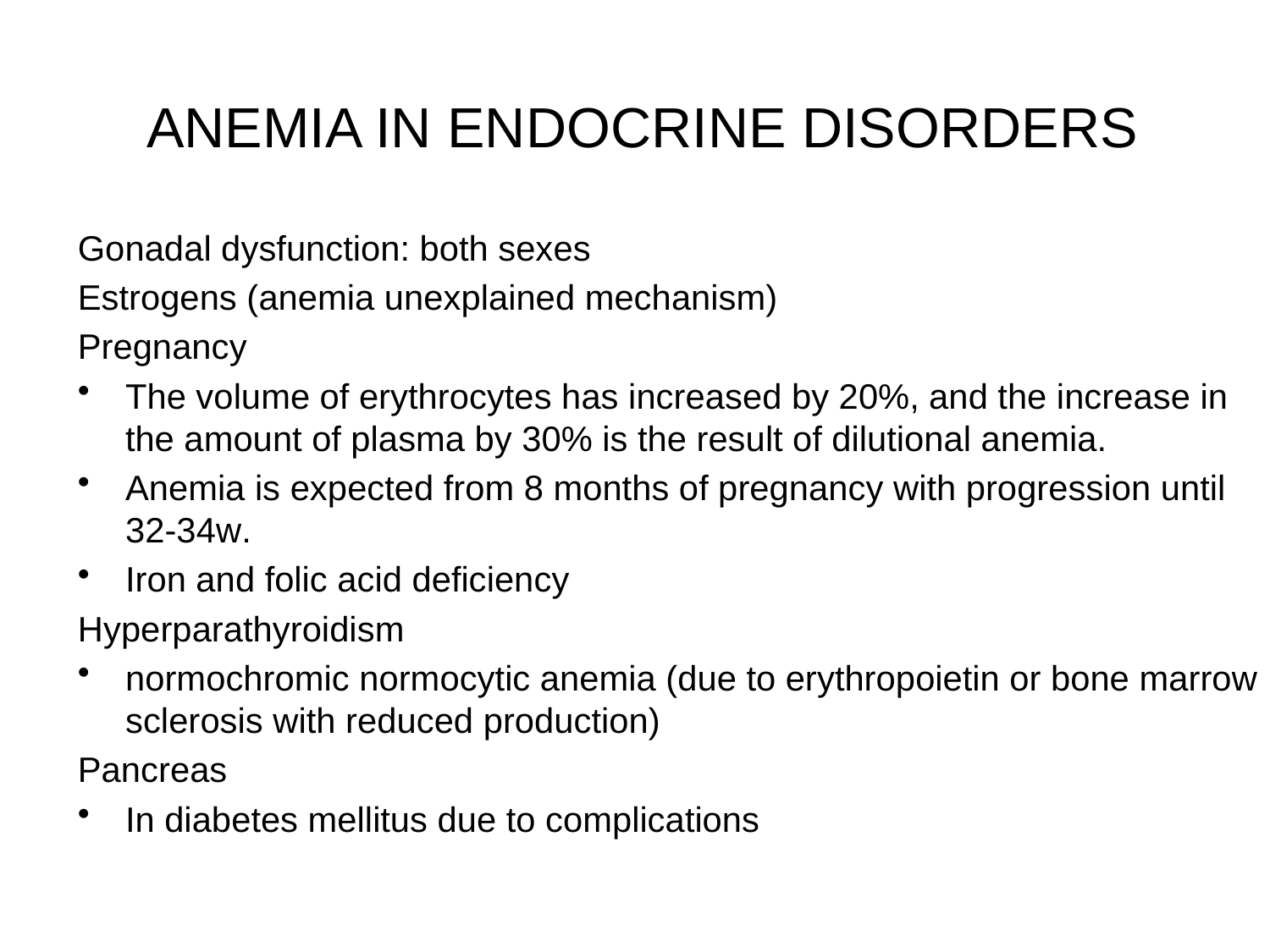

# ANEMIA IN ENDOCRINE DISORDERS
Gonadal dysfunction: both sexes
Estrogens (anemia unexplained mechanism)
Pregnancy
The volume of erythrocytes has increased by 20%, and the increase in the amount of plasma by 30% is the result of dilutional anemia.
Anemia is expected from 8 months of pregnancy with progression until 32-34w.
Iron and folic acid deficiency
Hyperparathyroidism
normochromic normocytic anemia (due to erythropoietin or bone marrow sclerosis with reduced production)
Pancreas
In diabetes mellitus due to complications